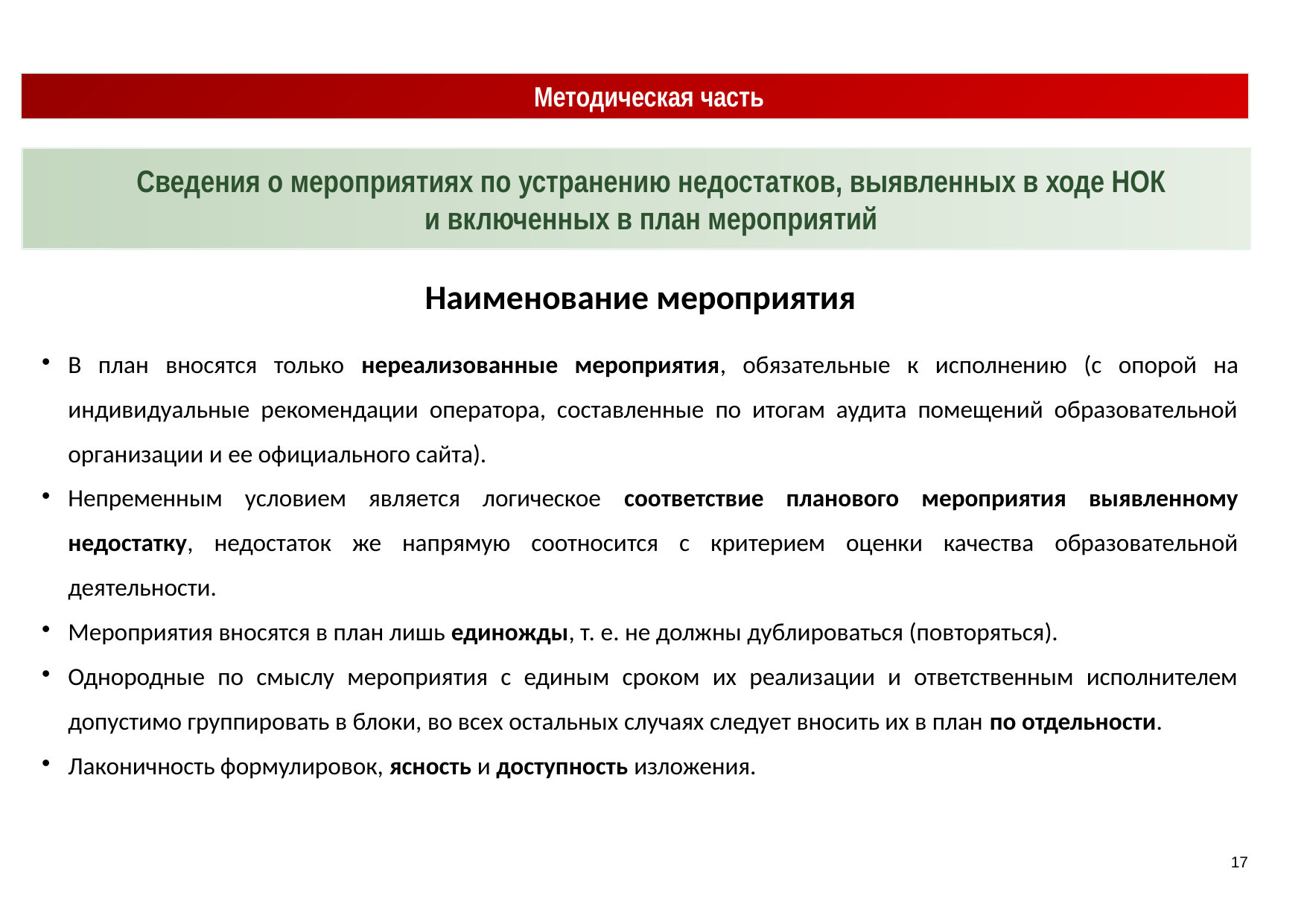

Методическая часть

Сведения о мероприятиях по устранению недостатков, выявленных в ходе НОК
и включенных в план мероприятий
Наименование мероприятия
В план вносятся только нереализованные мероприятия, обязательные к исполнению (с опорой на индивидуальные рекомендации оператора, составленные по итогам аудита помещений образовательной организации и ее официального сайта).
Непременным условием является логическое соответствие планового мероприятия выявленному недостатку, недостаток же напрямую соотносится с критерием оценки качества образовательной деятельности.
Мероприятия вносятся в план лишь единожды, т. е. не должны дублироваться (повторяться).
Однородные по смыслу мероприятия с единым сроком их реализации и ответственным исполнителем допустимо группировать в блоки, во всех остальных случаях следует вносить их в план по отдельности.
Лаконичность формулировок, ясность и доступность изложения.
17